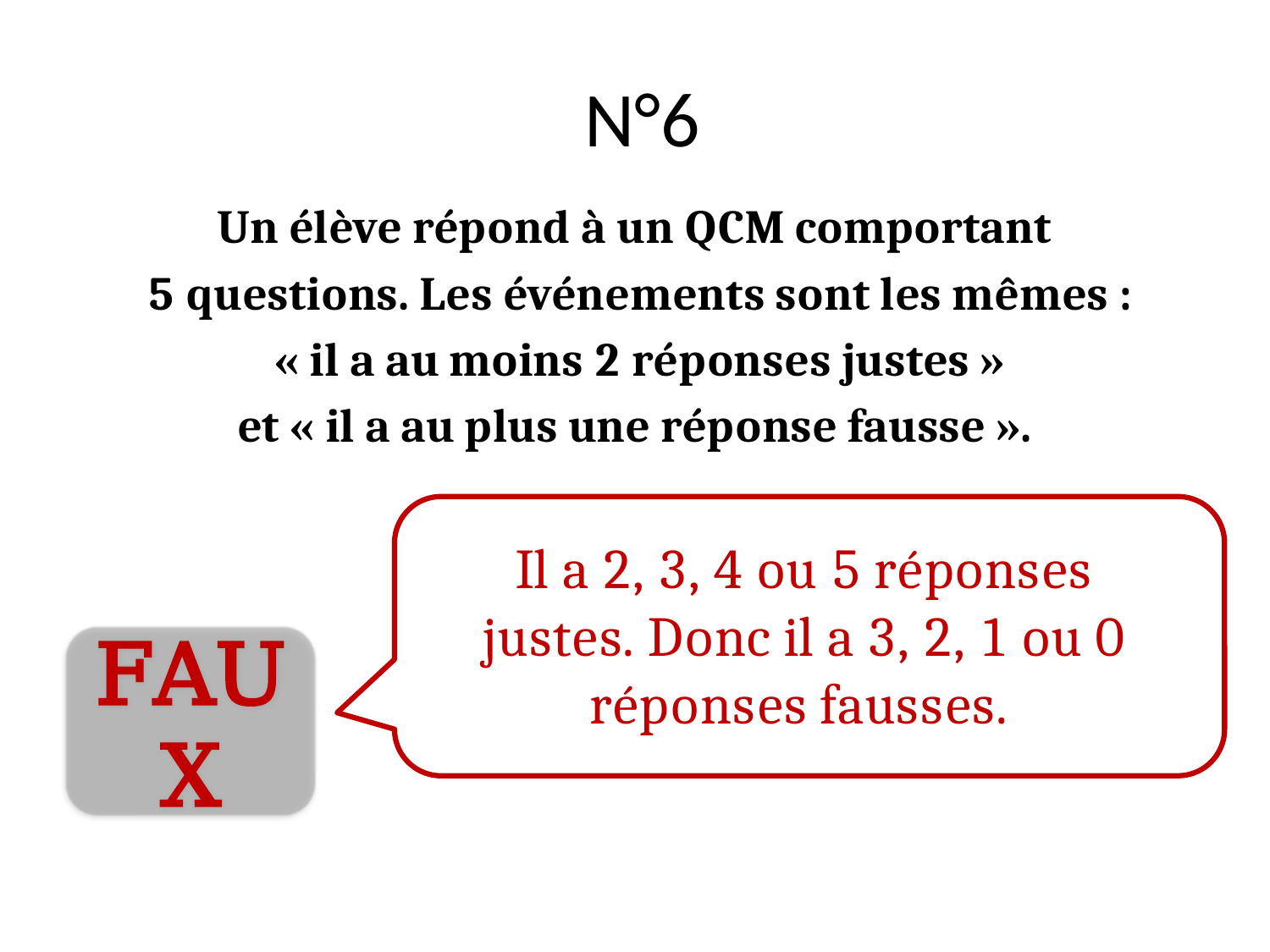

# N°6

Un élève répond à un QCM comportant
 5 questions. Les événements sont les mêmes :
 « il a au moins 2 réponses justes »
et « il a au plus une réponse fausse ».

Il a 2, 3, 4 ou 5 réponses
justes. Donc il a 3, 2, 1 ou 0 réponses fausses.
FAUX